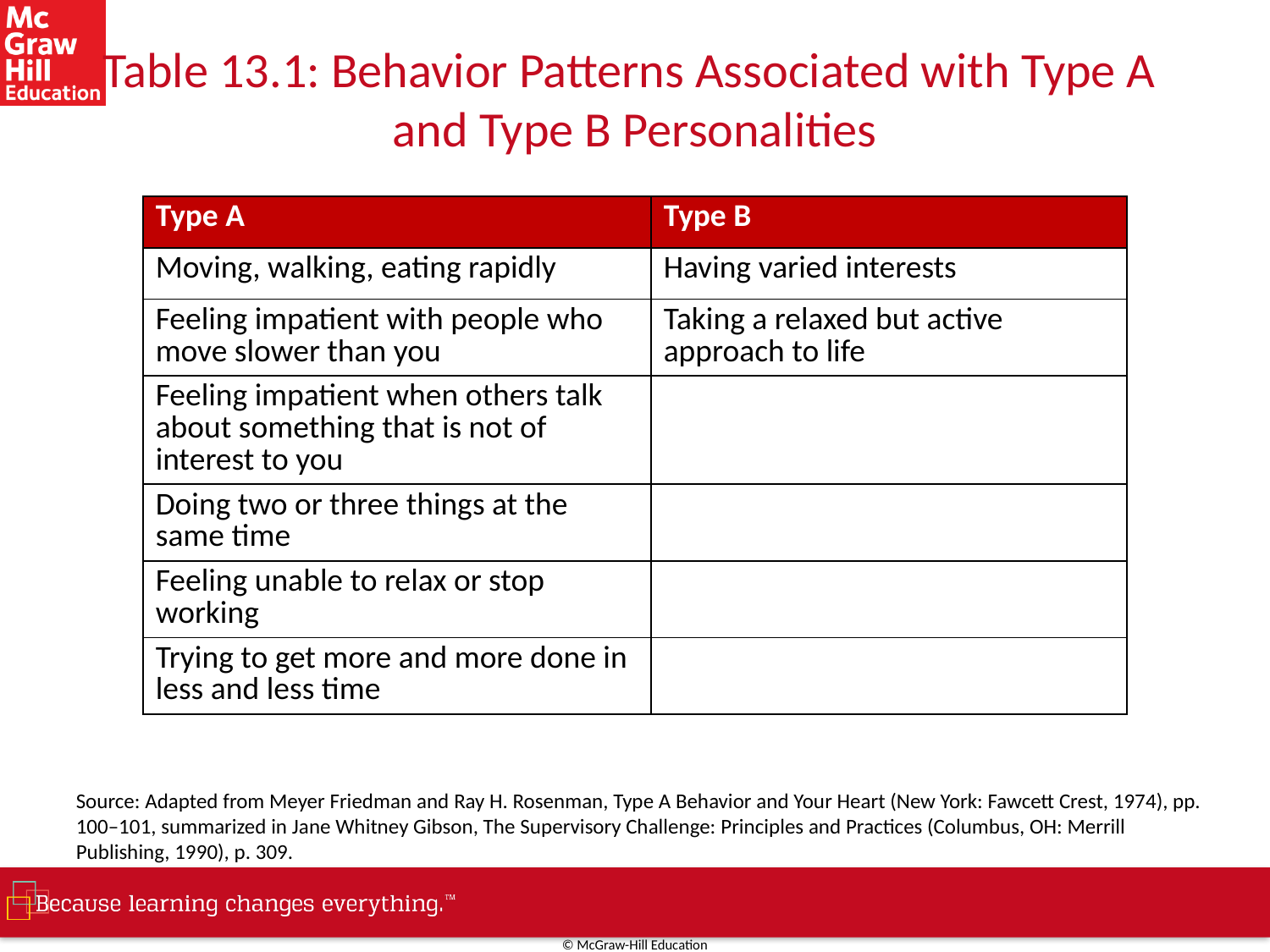

# Table 13.1: Behavior Patterns Associated with Type A and Type B Personalities
| Type A | Type B |
| --- | --- |
| Moving, walking, eating rapidly | Having varied interests |
| Feeling impatient with people who move slower than you | Taking a relaxed but active approach to life |
| Feeling impatient when others talk about something that is not of interest to you |  |
| Doing two or three things at the same time |  |
| Feeling unable to relax or stop working |  |
| Trying to get more and more done in less and less time |  |
Source: Adapted from Meyer Friedman and Ray H. Rosenman, Type A Behavior and Your Heart (New York: Fawcett Crest, 1974), pp. 100–101, summarized in Jane Whitney Gibson, The Supervisory Challenge: Principles and Practices (Columbus, OH: Merrill Publishing, 1990), p. 309.